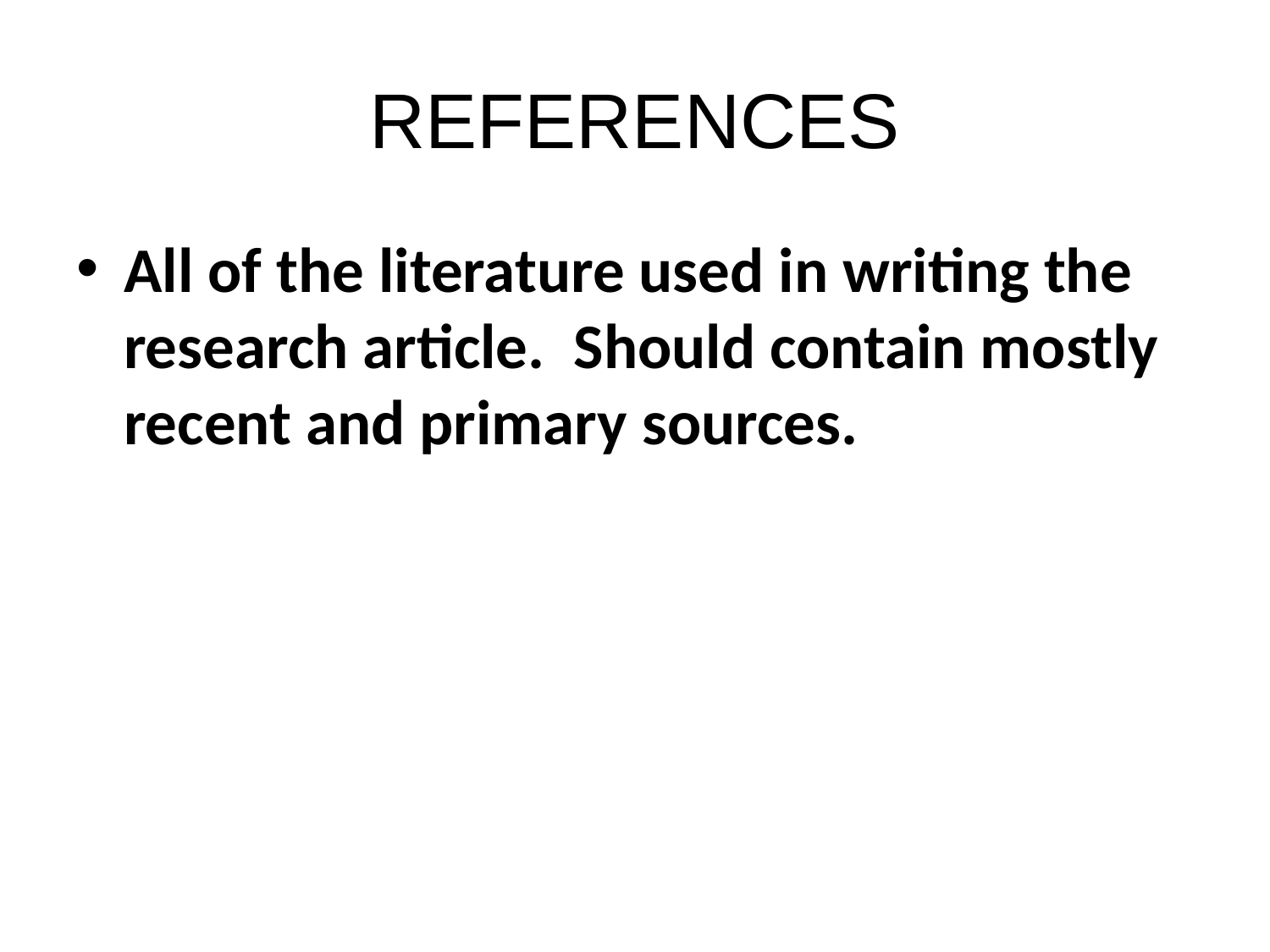

# REFERENCES
All of the literature used in writing the research article.  Should contain mostly recent and primary sources.